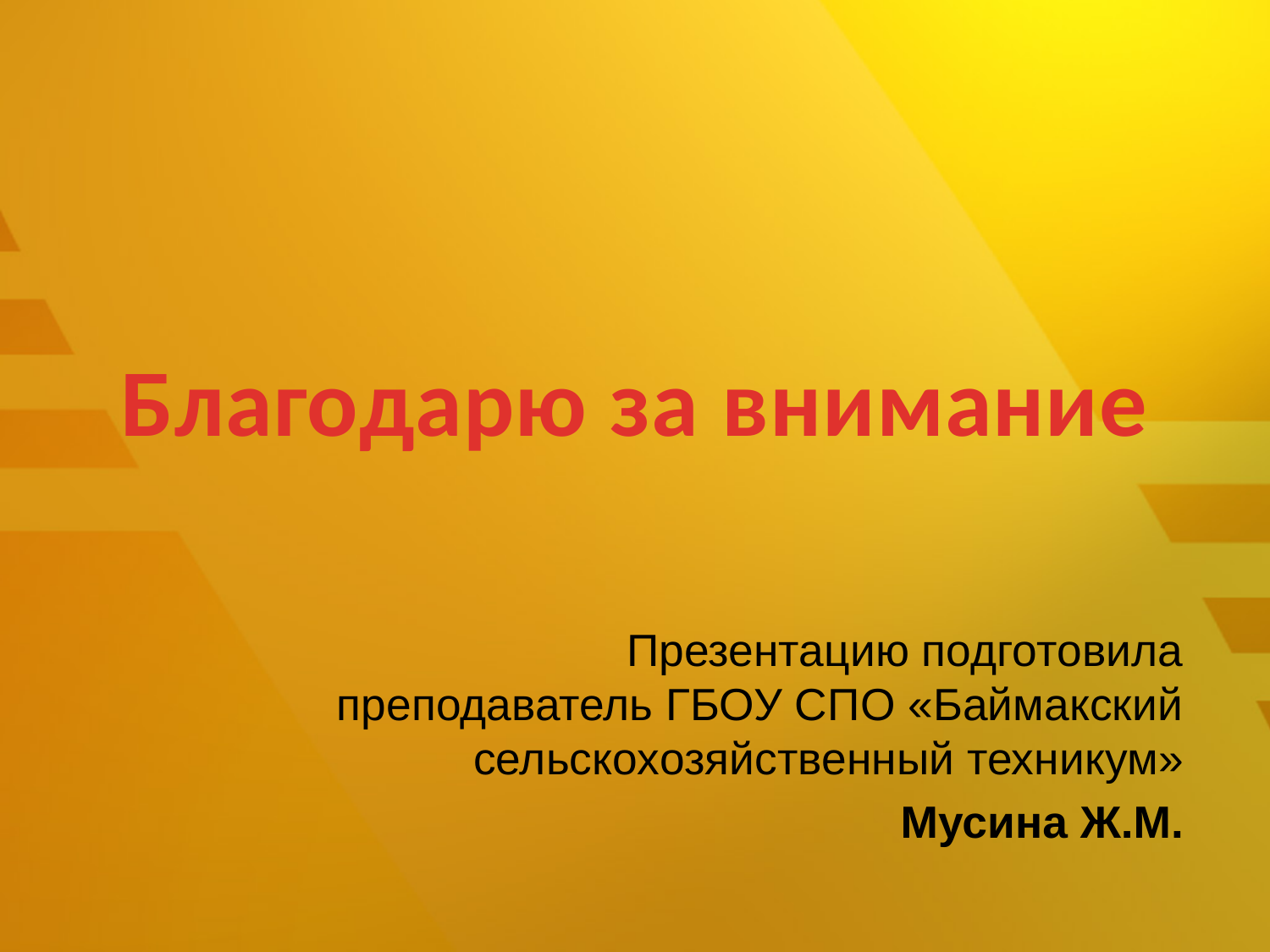

# Благодарю за внимание
Презентацию подготовила преподаватель ГБОУ СПО «Баймакский сельскохозяйственный техникум»
Мусина Ж.М.